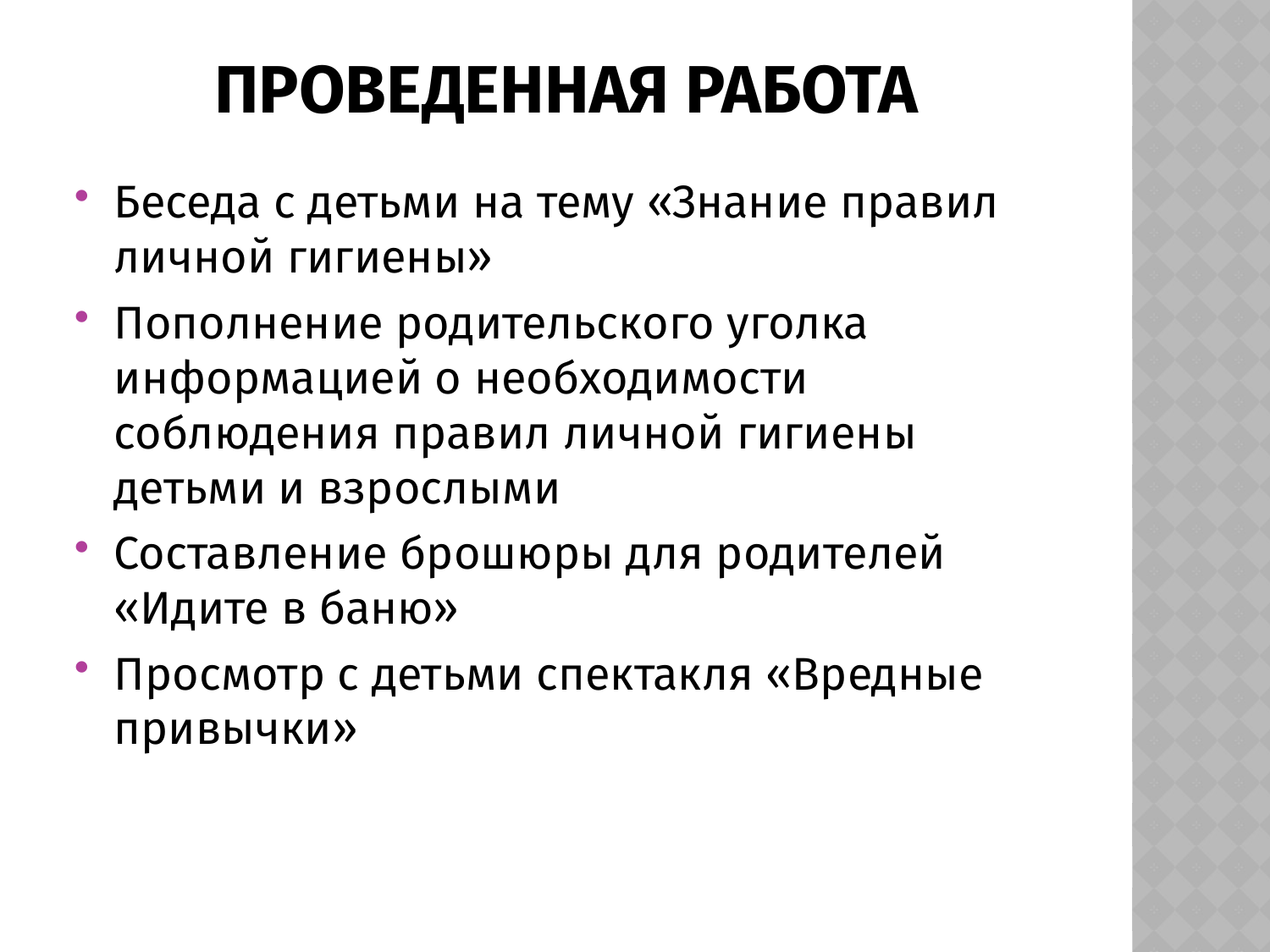

# Проведенная работа
Беседа с детьми на тему «Знание правил личной гигиены»
Пополнение родительского уголка информацией о необходимости соблюдения правил личной гигиены детьми и взрослыми
Составление брошюры для родителей «Идите в баню»
Просмотр с детьми спектакля «Вредные привычки»